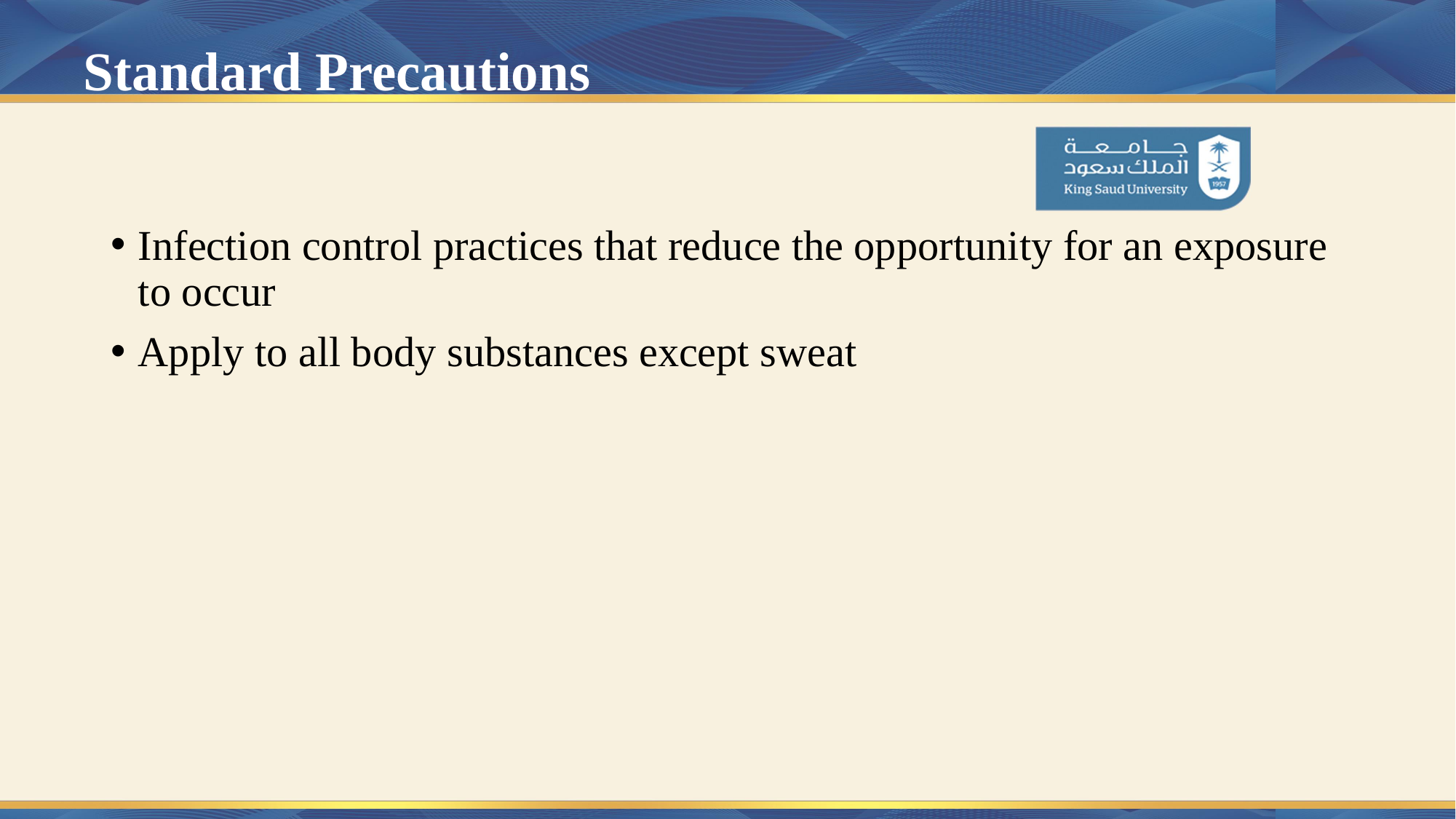

# Standard Precautions
Infection control practices that reduce the opportunity for an exposure to occur
Apply to all body substances except sweat